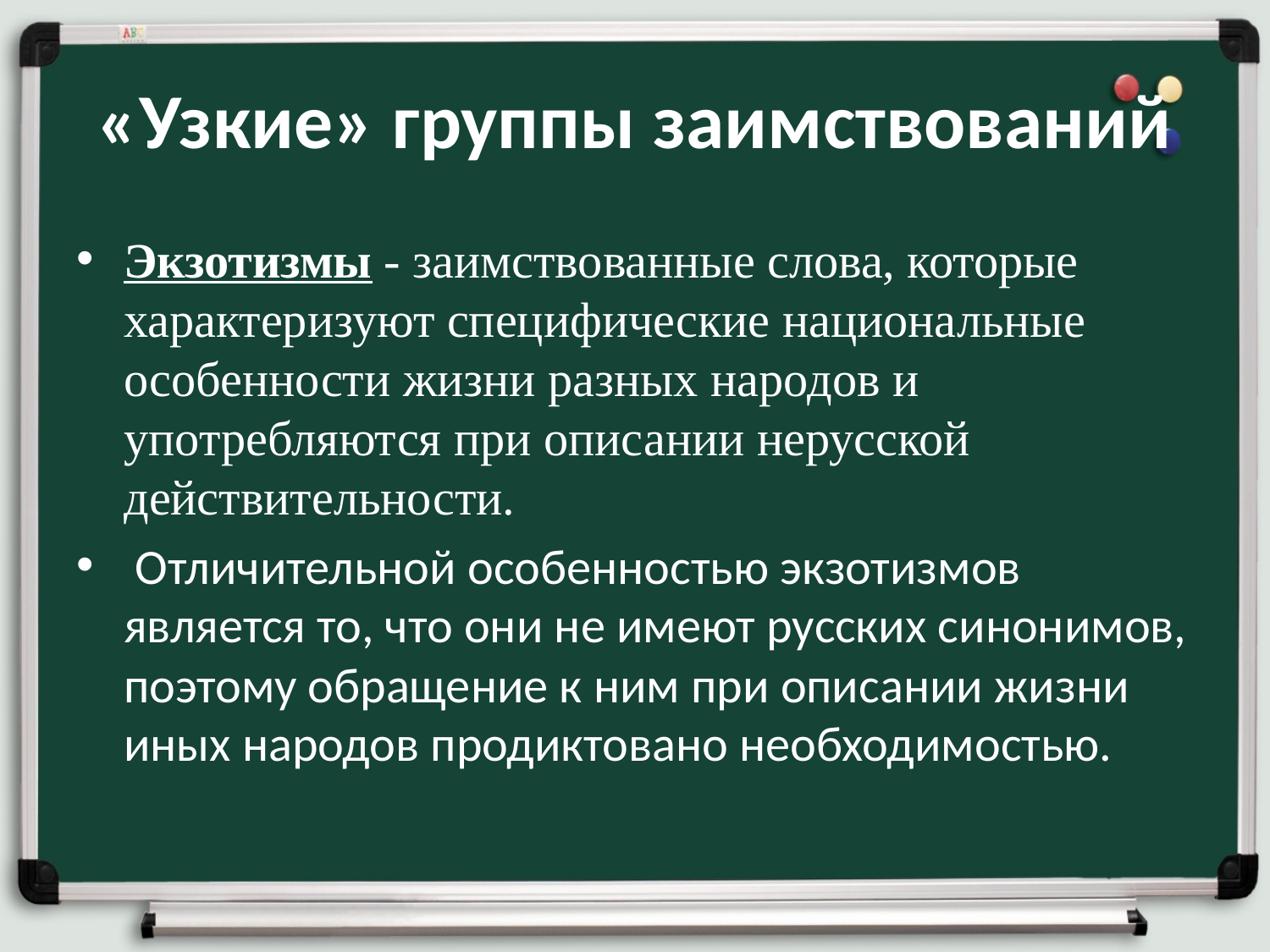

# «Узкие» группы заимствований
Экзотизмы - заимствованные слова, которые характеризуют специфические национальные особенности жизни разных народов и употребляются при описании нерусской действительности.
 Отличительной особенностью экзотизмов является то, что они не имеют русских синонимов, поэтому обращение к ним при описании жизни иных народов продиктовано необходимостью.